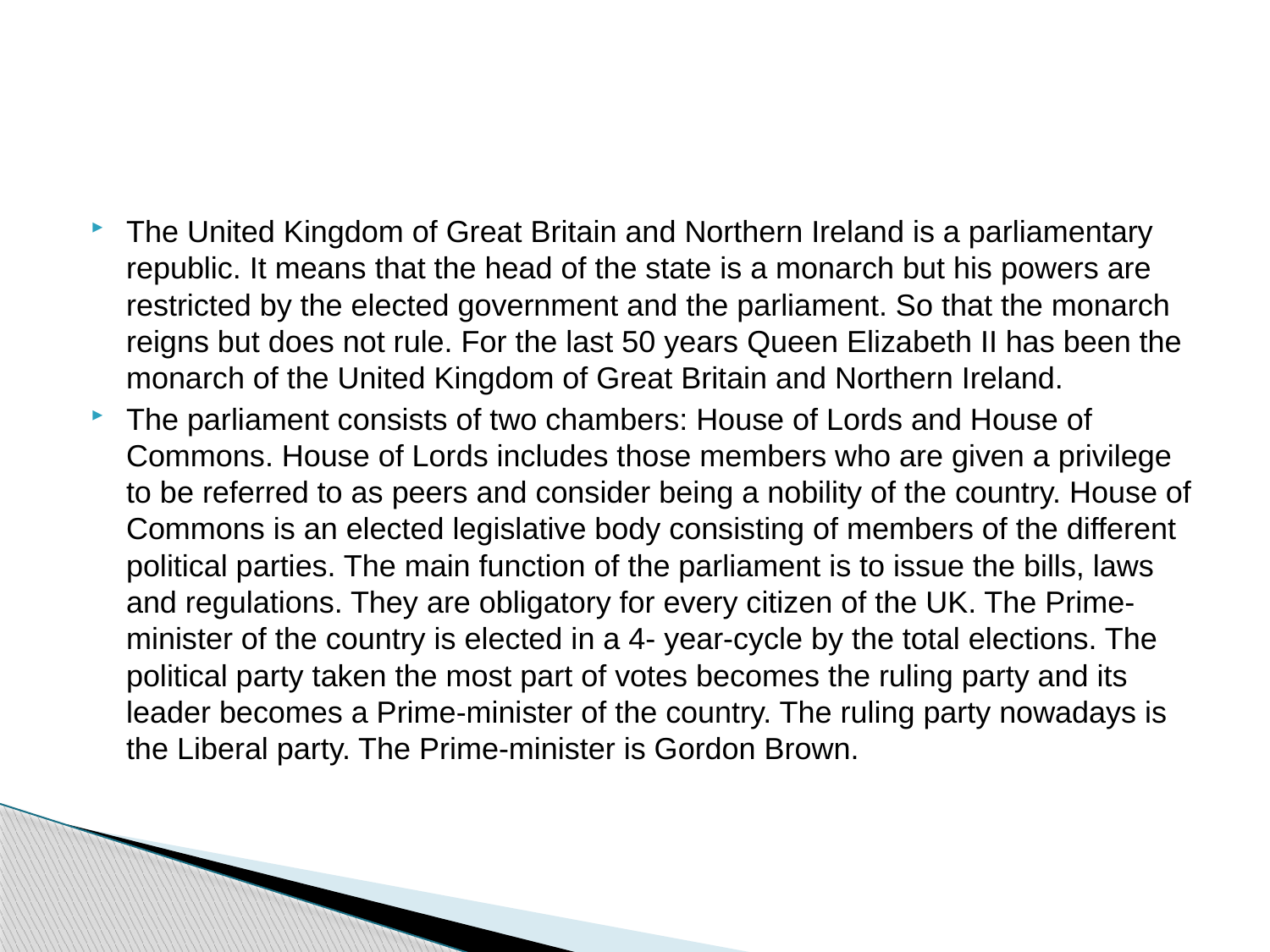

#
The United Kingdom of Great Britain and Northern Ireland is a parliamentary republic. It means that the head of the state is a monarch but his powers are restricted by the elected government and the parliament. So that the monarch reigns but does not rule. For the last 50 years Queen Elizabeth II has been the monarch of the United Kingdom of Great Britain and Northern Ireland.
The parliament consists of two chambers: House of Lords and House of Commons. House of Lords includes those members who are given a privilege to be referred to as peers and consider being a nobility of the country. House of Commons is an elected legislative body consisting of members of the different political parties. The main function of the parliament is to issue the bills, laws and regulations. They are obligatory for every citizen of the UK. The Prime-minister of the country is elected in a 4- year-cycle by the total elections. The political party taken the most part of votes becomes the ruling party and its leader becomes a Prime-minister of the country. The ruling party nowadays is the Liberal party. The Prime-minister is Gordon Brown.